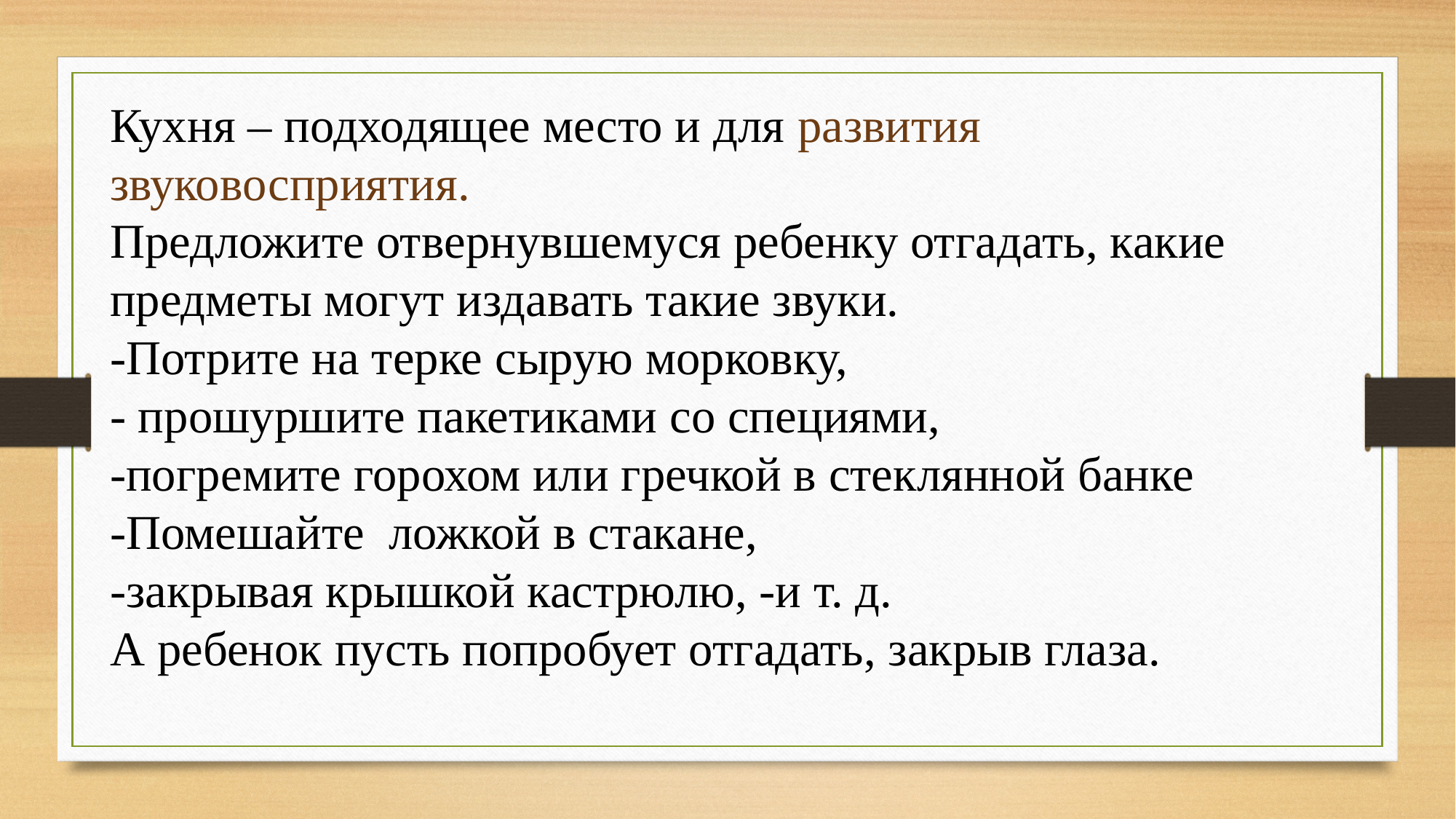

Кухня – подходящее место и для развития звуковосприятия.
Предложите отвернувшемуся ребенку отгадать, какие предметы могут издавать такие звуки.
-Потрите на терке сырую морковку,
- прошуршите пакетиками со специями,
-погремите горохом или гречкой в стеклянной банке
-Помешайте  ложкой в стакане,
-закрывая крышкой кастрюлю, -и т. д.
А ребенок пусть попробует отгадать, закрыв глаза.